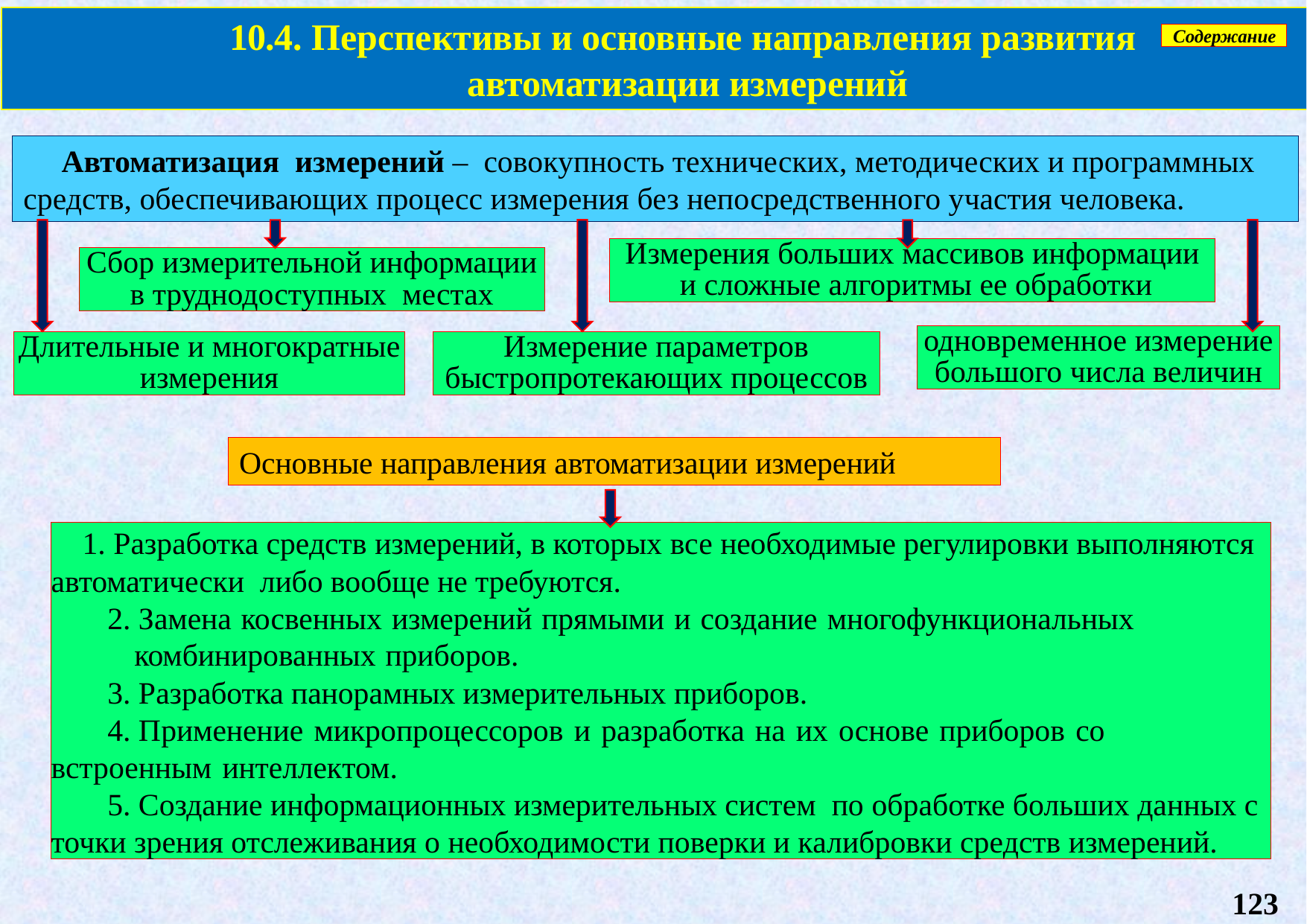

10.4. Перспективы и основные направления развития
 автоматизации измерений
Содержание
      Автоматизация  измерений –  совокупность технических, методических и программных средств, обеспечивающих процесс измерения без непосредственного участия человека.

Измерения больших массивов информации
 и сложные алгоритмы ее обработки
Сбор измерительной информации в труднодоступных  местах
одновременное измерение большого числа величин
Длительные и многократные измерения
Измерение параметров быстропротекающих процессов
Основные направления автоматизации измерений

    1. Разработка средств измерений, в которых все необходимые регулировки выполняются автоматически  либо вообще не требуются.
2. Замена косвенных измерений прямыми и создание многофункциональных комбинированных приборов.
3. Разработка панорамных измерительных приборов.
4. Применение микропроцессоров и разработка на их основе приборов со встроенным интеллектом.
5. Создание информационных измерительных систем  по обработке больших данных с точки зрения отслеживания о необходимости поверки и калибровки средств измерений.
123